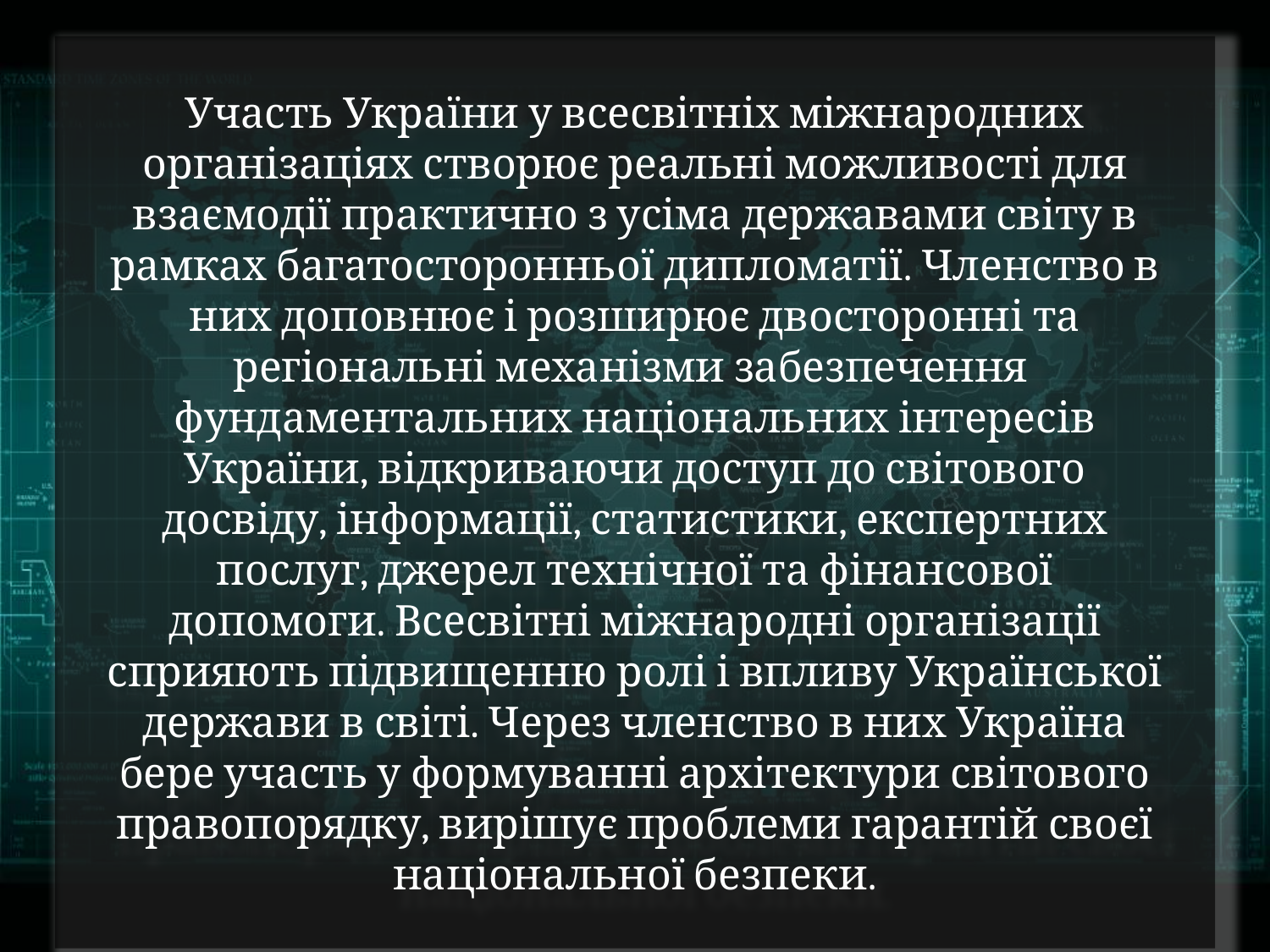

Участь України у всесвітніх міжнародних організаціях створює реальні можливості для взаємодії практично з усіма державами світу в рамках багатосторонньої дипломатії. Членство в них доповнює і розширює двосторонні та регіональні механізми забезпечення
фундаментальних національних інтересів України, відкриваючи доступ до світового досвіду, інформації, статистики, експертних послуг, джерел технічної та фінансової допомоги. Всесвітні міжнародні організації сприяють підвищенню ролі і впливу Української держави в світі. Через членство в них Україна бере участь у формуванні архітектури світового правопорядку, вирішує проблеми гарантій своєї національної безпеки.